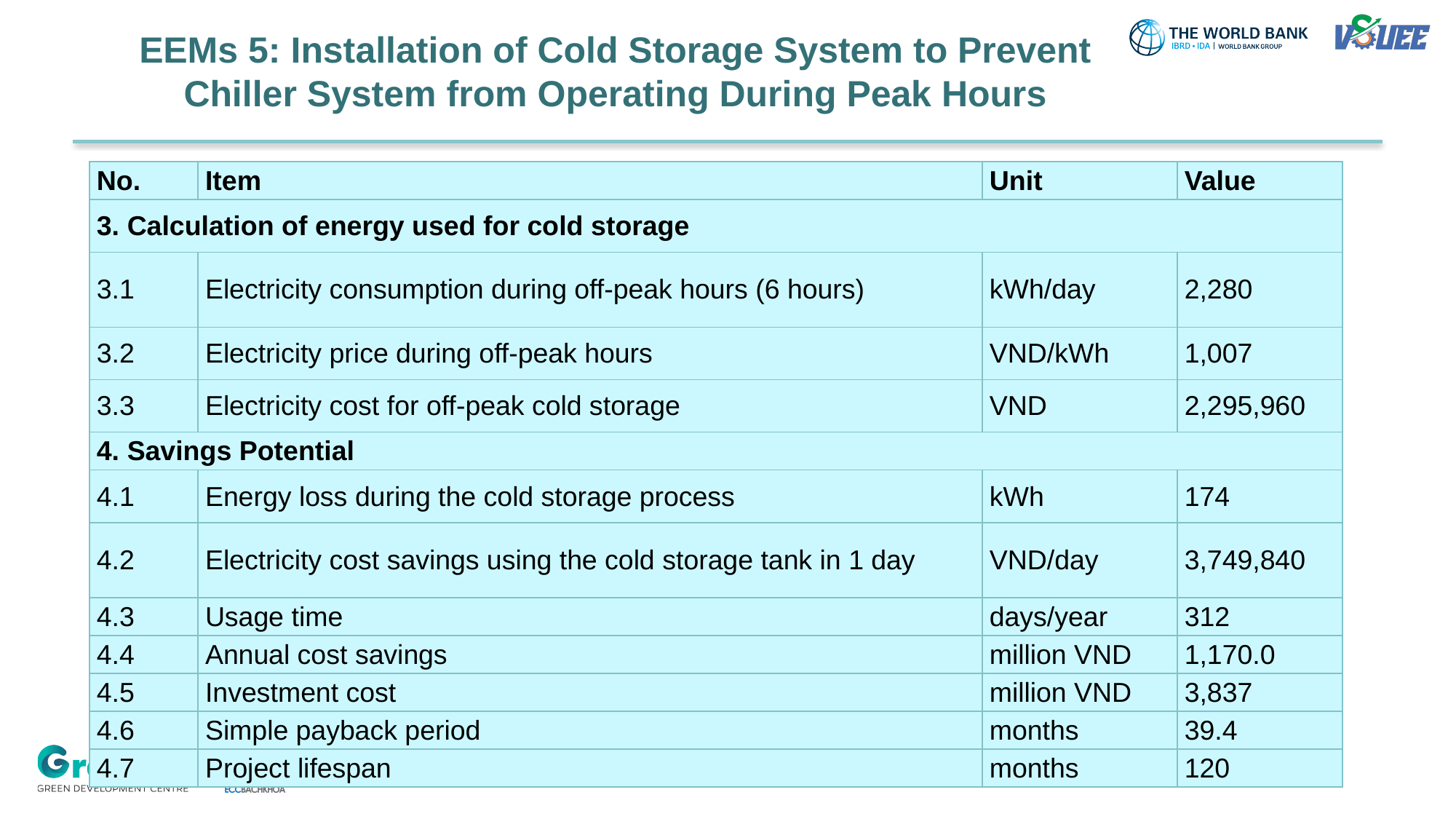

# EEMs 5: Installation of Cold Storage System to Prevent Chiller System from Operating During Peak Hours
| No. | Item | Unit | Value |
| --- | --- | --- | --- |
| 3. Calculation of energy used for cold storage |  |  |  |
| 3.1 | Electricity consumption during off-peak hours (6 hours) | kWh/day | 2,280 |
| 3.2 | Electricity price during off-peak hours | VND/kWh | 1,007 |
| 3.3 | Electricity cost for off-peak cold storage | VND | 2,295,960 |
| 4. Savings Potential |  |  |  |
| 4.1 | Energy loss during the cold storage process | kWh | 174 |
| 4.2 | Electricity cost savings using the cold storage tank in 1 day | VND/day | 3,749,840 |
| 4.3 | Usage time | days/year | 312 |
| 4.4 | Annual cost savings | million VND | 1,170.0 |
| 4.5 | Investment cost | million VND | 3,837 |
| 4.6 | Simple payback period | months | 39.4 |
| 4.7 | Project lifespan | months | 120 |